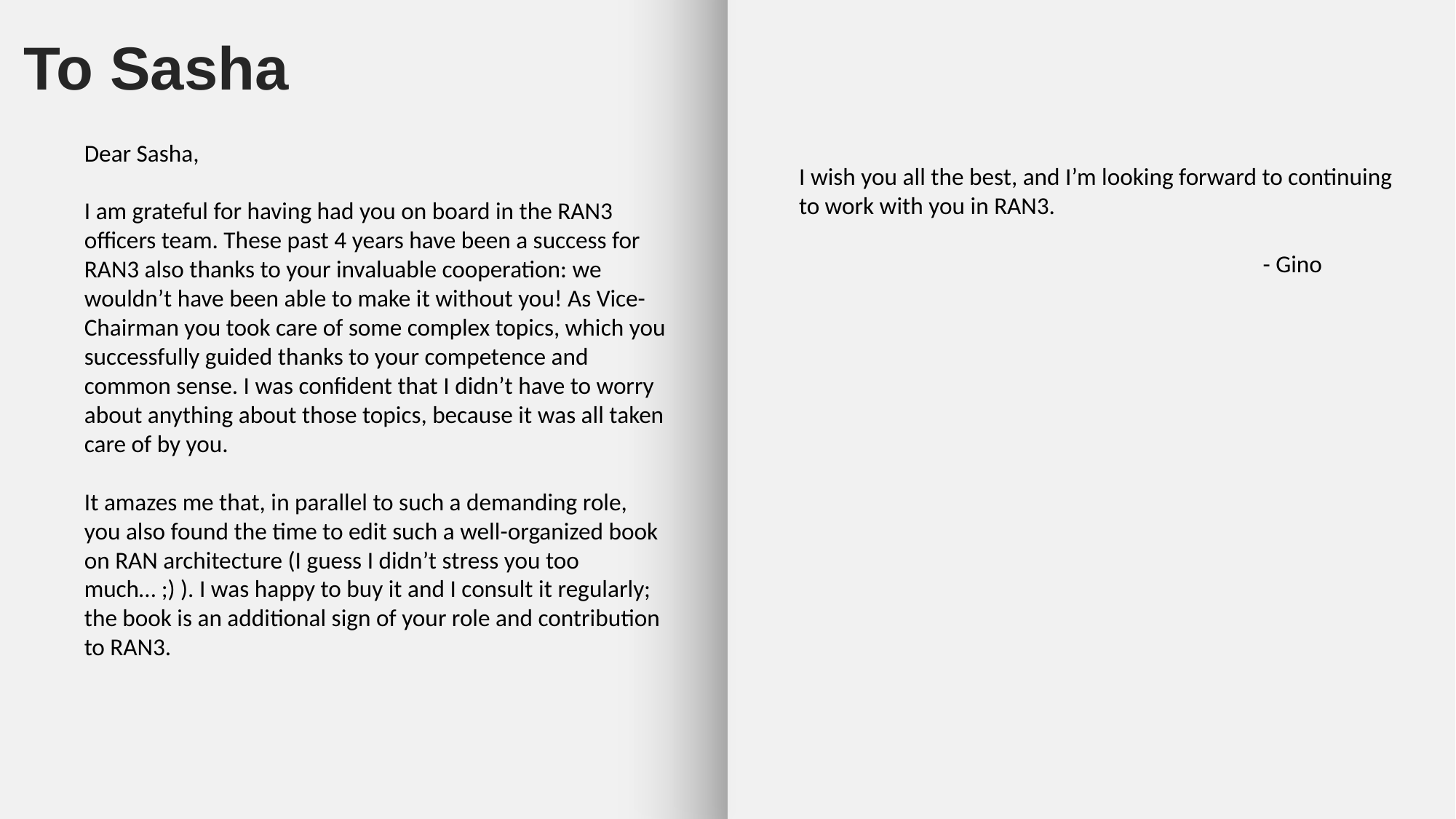

To Sasha
Dear Sasha,

I am grateful for having had you on board in the RAN3 officers team. These past 4 years have been a success for RAN3 also thanks to your invaluable cooperation: we wouldn’t have been able to make it without you! As Vice-Chairman you took care of some complex topics, which you successfully guided thanks to your competence and common sense. I was confident that I didn’t have to worry about anything about those topics, because it was all taken care of by you.

It amazes me that, in parallel to such a demanding role, you also found the time to edit such a well-organized book on RAN architecture (I guess I didn’t stress you too much… ;) ). I was happy to buy it and I consult it regularly; the book is an additional sign of your role and contribution to RAN3.

I wish you all the best, and I’m looking forward to continuing to work with you in RAN3.

				     - Gino